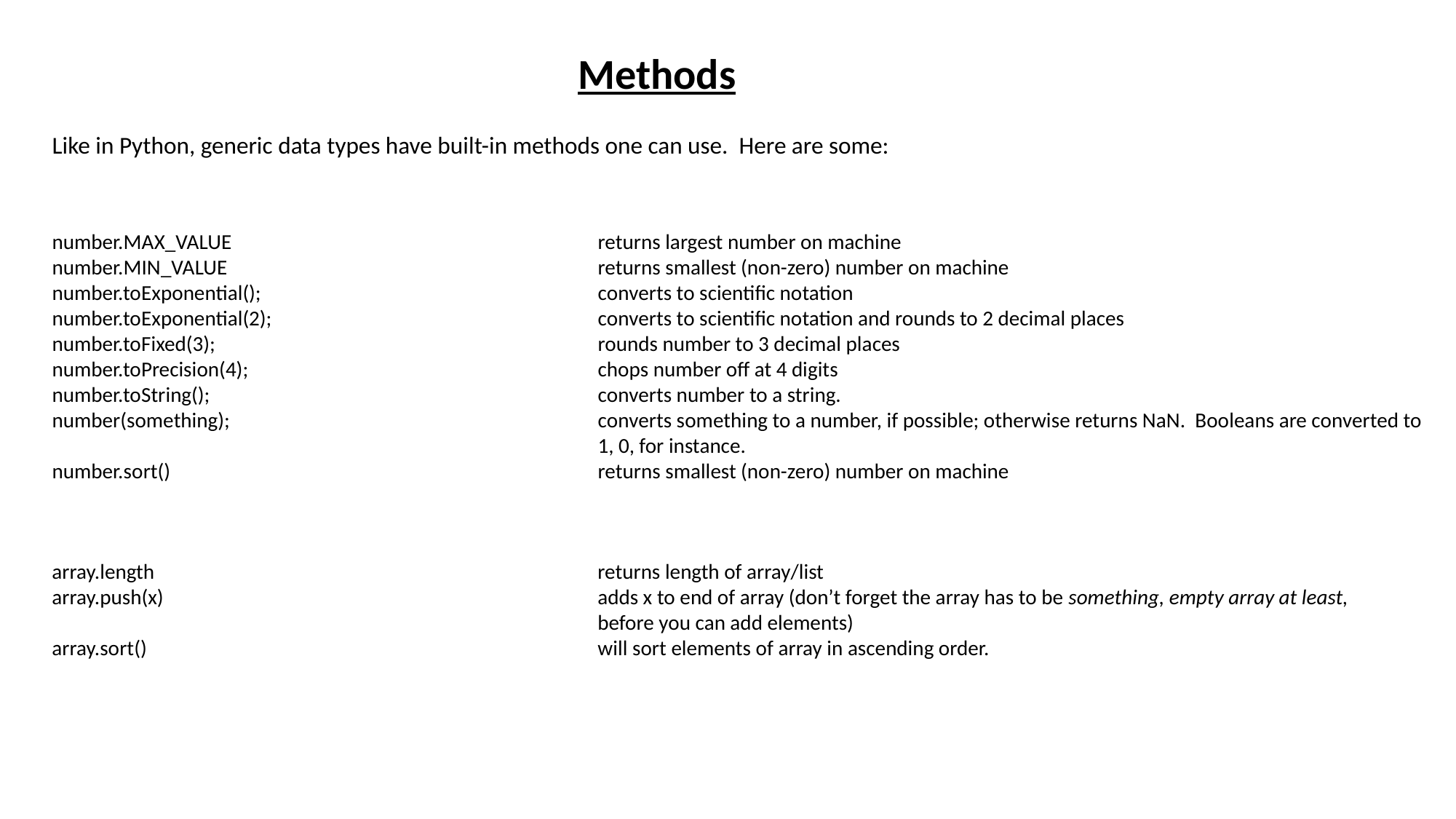

Methods
Like in Python, generic data types have built-in methods one can use.  Here are some:
number.MAX_VALUE				returns largest number on machine
number.MIN_VALUE				returns smallest (non-zero) number on machine
number.toExponential();				converts to scientific notation
number.toExponential(2);			converts to scientific notation and rounds to 2 decimal places
number.toFixed(3);				rounds number to 3 decimal places
number.toPrecision(4);				chops number off at 4 digits
number.toString();				converts number to a string.
number(something);				converts something to a number, if possible; otherwise returns NaN.  Booleans are converted to 					1, 0, for instance.
number.sort()				returns smallest (non-zero) number on machine
array.length					returns length of array/list
array.push(x)				adds x to end of array (don’t forget the array has to be something, empty array at least,
					before you can add elements)
array.sort()					will sort elements of array in ascending order.